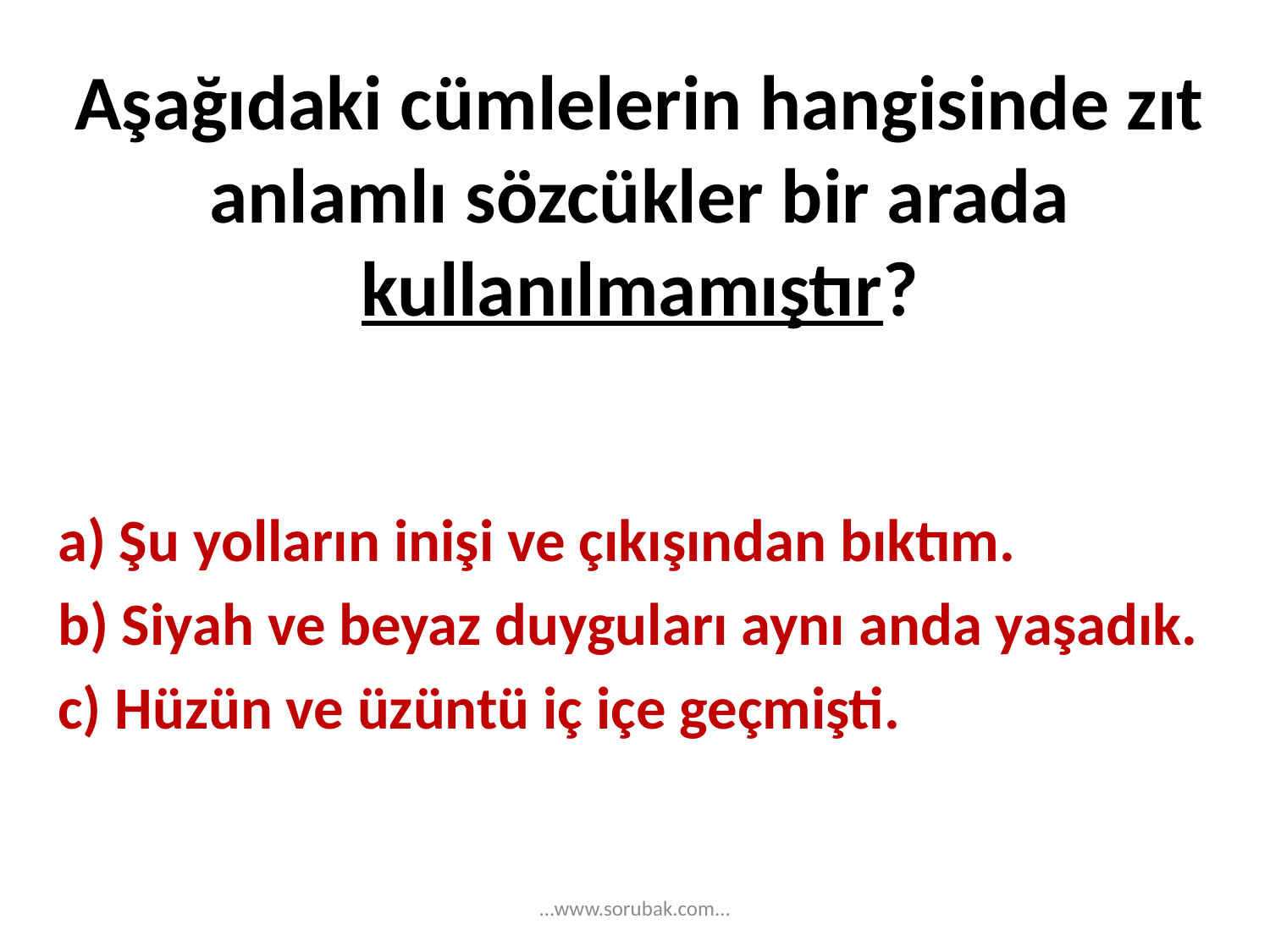

Aşağıdaki cümlelerin hangisinde zıt anlamlı sözcükler bir arada kullanılmamıştır?

a) Şu yolların inişi ve çıkışından bıktım.
b) Siyah ve beyaz duyguları aynı anda yaşadık.
c) Hüzün ve üzüntü iç içe geçmişti.

...www.sorubak.com...